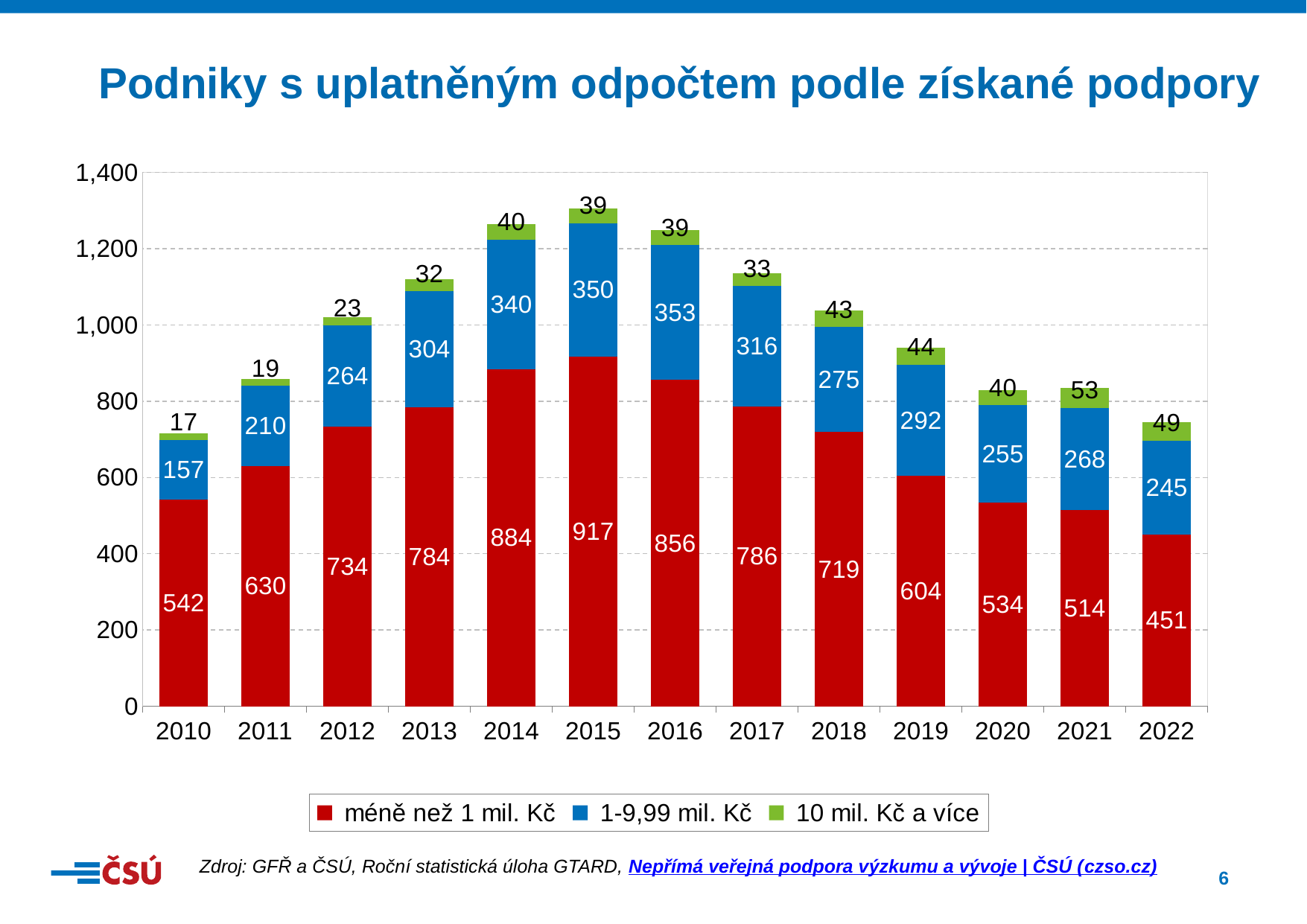

Podniky s uplatněným odpočtem podle získané podpory

### Chart

| Category |  méně než 1 mil. Kč |  1-9,99 mil. Kč |  10 mil. Kč a více |
|---|---|---|---|
| 2010 | 542.0 | 157.0 | 17.0 |
| 2011 | 630.0 | 210.0 | 19.0 |
| 2012 | 734.0 | 264.0 | 23.0 |
| 2013 | 784.0 | 304.0 | 32.0 |
| 2014 | 884.0 | 340.0 | 40.0 |
| 2015 | 917.0 | 350.0 | 39.0 |
| 2016 | 856.0 | 353.0 | 39.0 |
| 2017 | 786.0 | 316.0 | 33.0 |
| 2018 | 719.0 | 275.0 | 43.0 |
| 2019 | 604.0 | 292.0 | 44.0 |
| 2020 | 534.0 | 255.0 | 40.0 |
| 2021 | 514.0 | 268.0 | 53.0 |
| 2022 | 451.0 | 245.0 | 49.0 |
Zdroj: GFŘ a ČSÚ, Roční statistická úloha GTARD, Nepřímá veřejná podpora výzkumu a vývoje | ČSÚ (czso.cz)